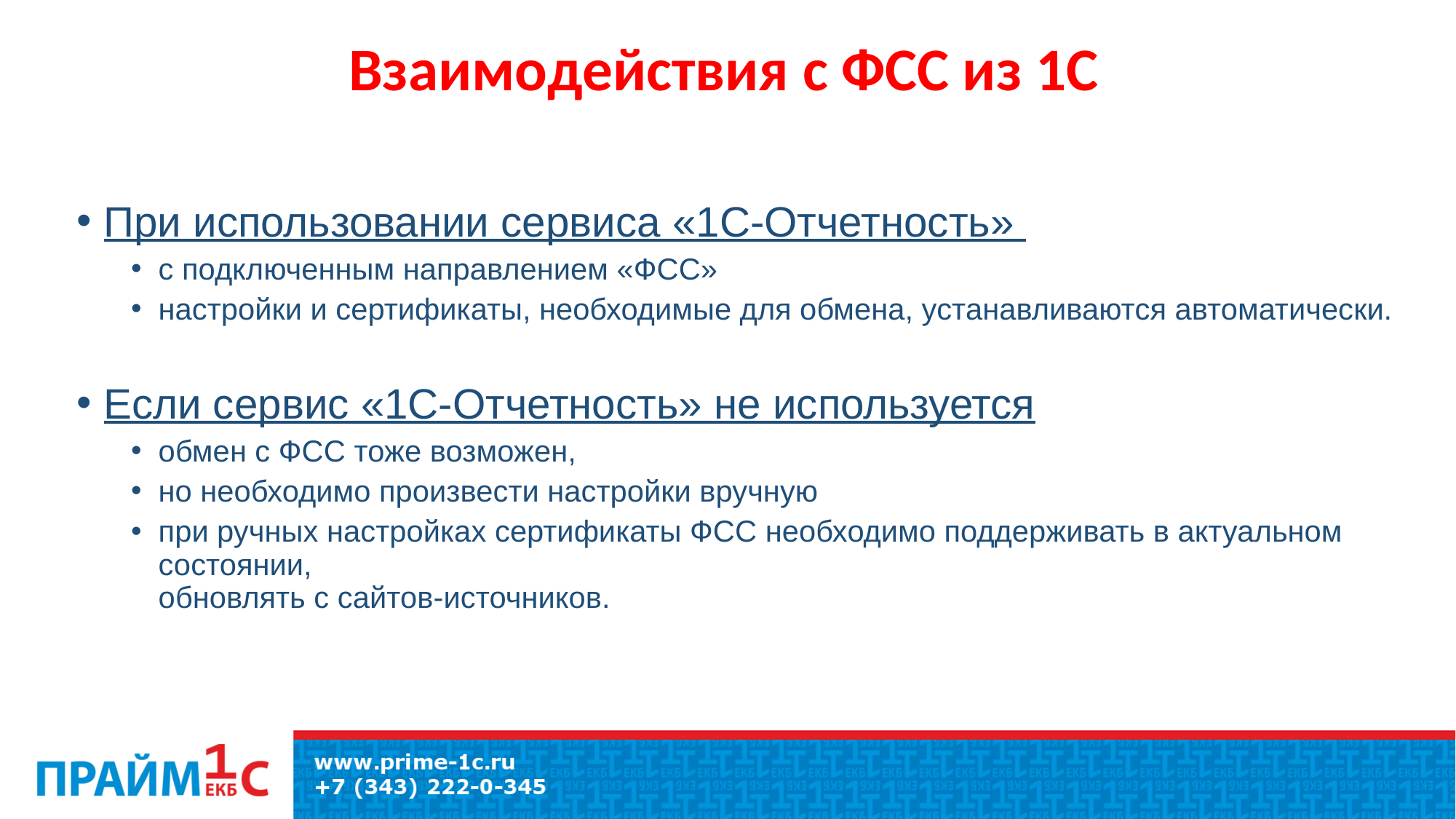

Взаимодействия с ФСС из 1С

При использовании сервиса «1С-Отчетность»
с подключенным направлением «ФСС»
настройки и сертификаты, необходимые для обмена, устанавливаются автоматически.

Если сервис «1С-Отчетность» не используется
обмен с ФСС тоже возможен,
но необходимо произвести настройки вручную
при ручных настройках сертификаты ФСС необходимо поддерживать в актуальном состоянии,
обновлять с сайтов-источников.